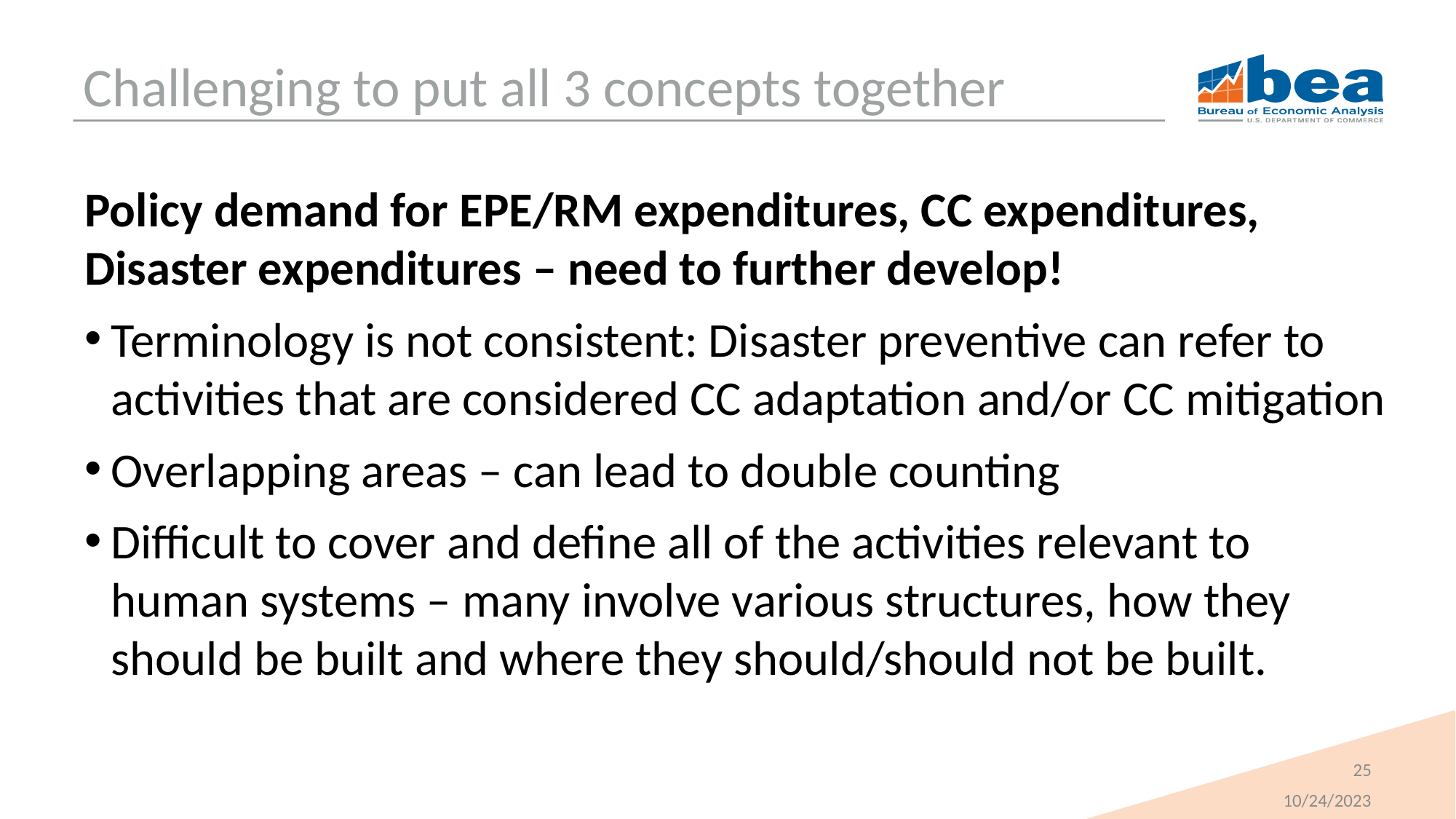

# Challenging to put all 3 concepts together
Policy demand for EPE/RM expenditures, CC expenditures, Disaster expenditures – need to further develop!
Terminology is not consistent: Disaster preventive can refer to activities that are considered CC adaptation and/or CC mitigation
Overlapping areas – can lead to double counting
Difficult to cover and define all of the activities relevant to human systems – many involve various structures, how they should be built and where they should/should not be built.

25
10/24/2023